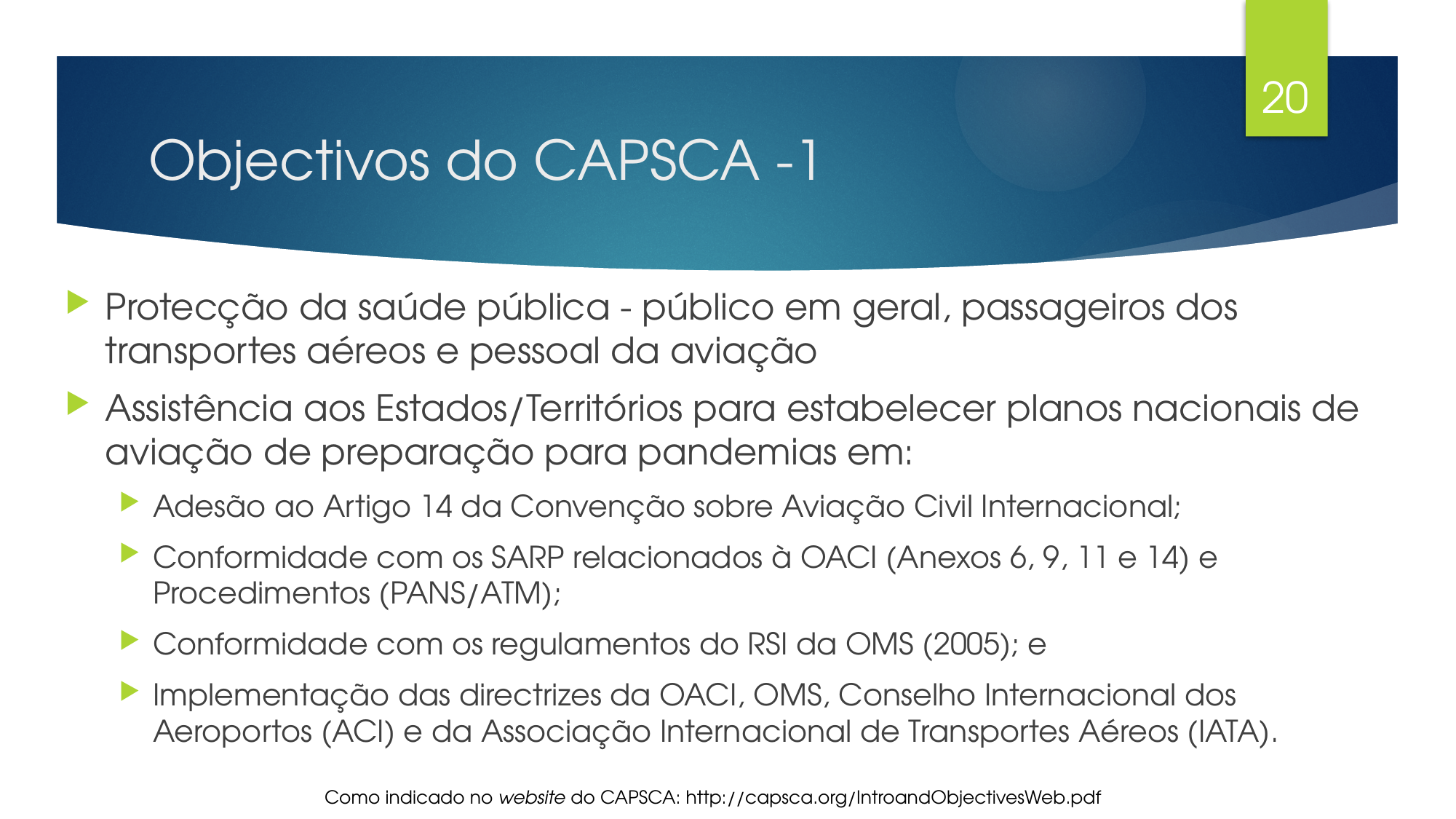

20
# Objectivos do CAPSCA -1
Protecção da saúde pública - público em geral, passageiros dos transportes aéreos e pessoal da aviação
Assistência aos Estados/Territórios para estabelecer planos nacionais de aviação de preparação para pandemias em:
Adesão ao Artigo 14 da Convenção sobre Aviação Civil Internacional;
Conformidade com os SARP relacionados à OACI (Anexos 6, 9, 11 e 14) e Procedimentos (PANS/ATM);
Conformidade com os regulamentos do RSI da OMS (2005); e
Implementação das directrizes da OACI, OMS, Conselho Internacional dos Aeroportos (ACI) e da Associação Internacional de Transportes Aéreos (IATA).
Como indicado no website do CAPSCA: http://capsca.org/IntroandObjectivesWeb.pdf